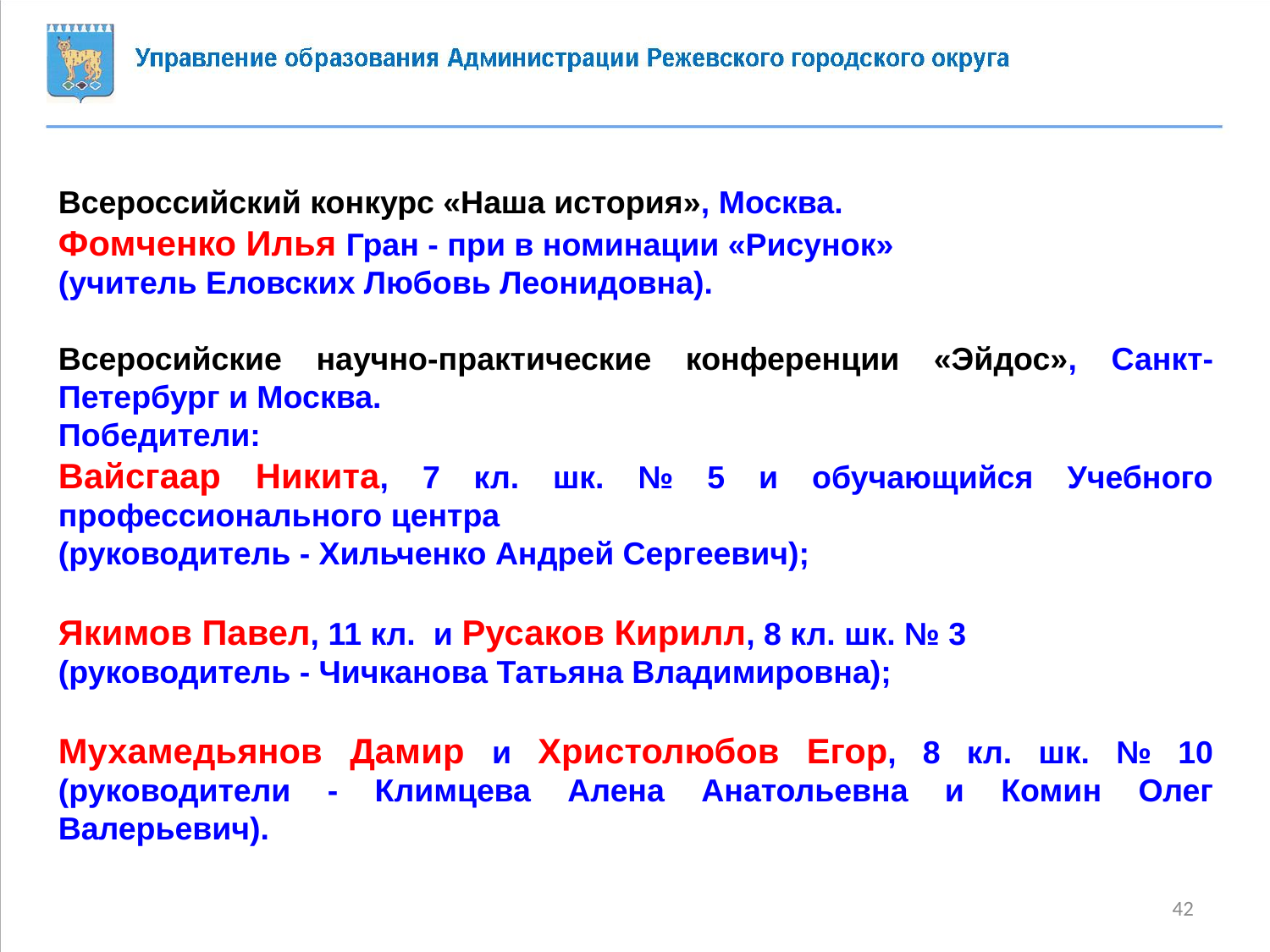

Всероссийский конкурс «Наша история», Москва.
Фомченко Илья Гран - при в номинации «Рисунок»
(учитель Еловских Любовь Леонидовна).

Всеросийские научно-практические конференции «Эйдос», Санкт-Петербург и Москва.
Победители:
Вайсгаар Никита, 7 кл. шк. № 5 и обучающийся Учебного профессионального центра
(руководитель - Хильченко Андрей Сергеевич);

Якимов Павел, 11 кл.  и Русаков Кирилл, 8 кл. шк. № 3
(руководитель - Чичканова Татьяна Владимировна);

Мухамедьянов Дамир и Христолюбов Егор, 8 кл. шк. № 10 (руководители - Климцева Алена Анатольевна и Комин Олег Валерьевич).
42